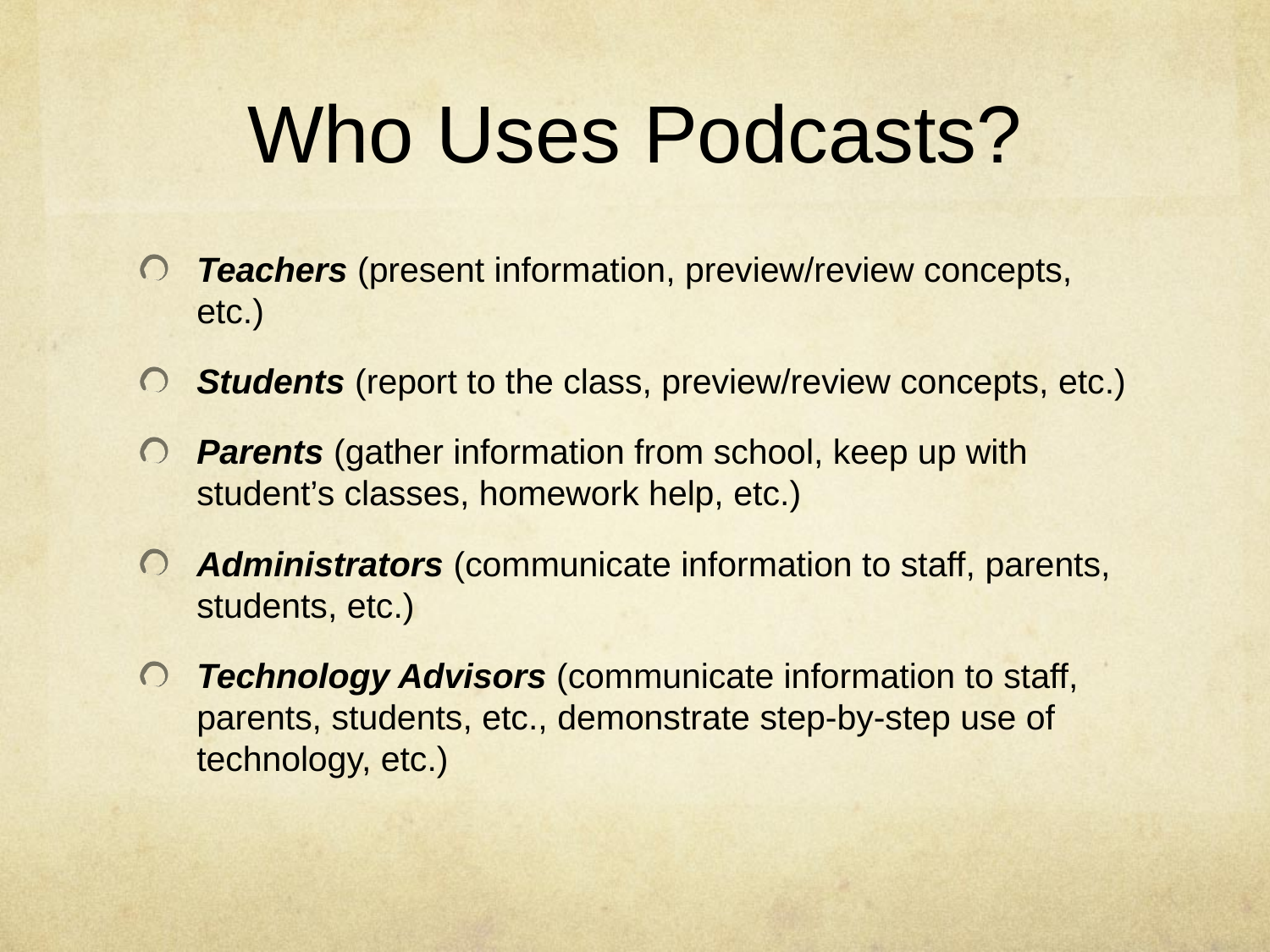

# Who Uses Podcasts?
Teachers (present information, preview/review concepts, etc.)
Students (report to the class, preview/review concepts, etc.)
Parents (gather information from school, keep up with student’s classes, homework help, etc.)
Administrators (communicate information to staff, parents, students, etc.)
Technology Advisors (communicate information to staff, parents, students, etc., demonstrate step-by-step use of technology, etc.)